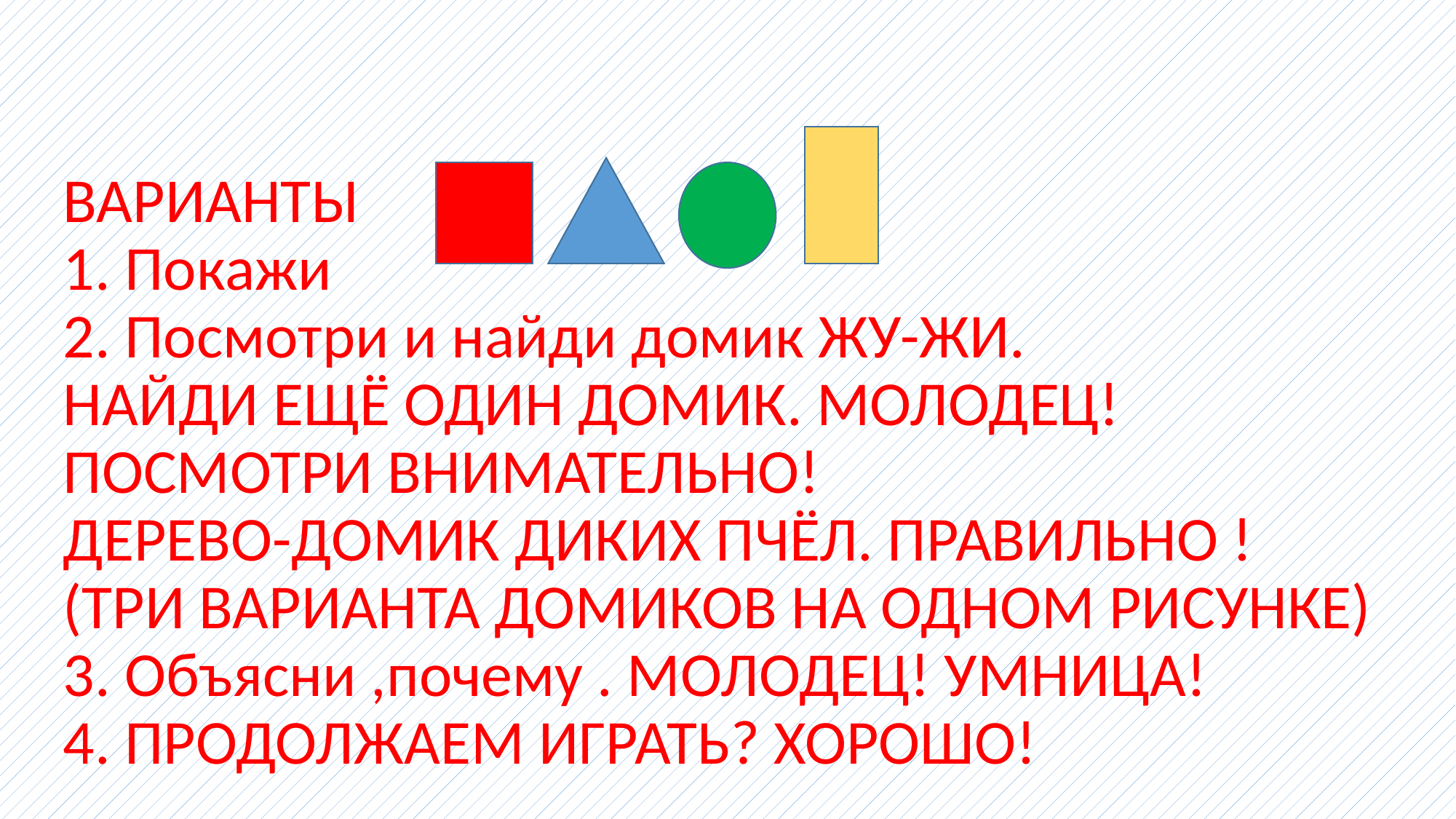

# ВАРИАНТЫ 1. Покажи 2. Посмотри и найди домик ЖУ-ЖИ. НАЙДИ ЕЩЁ ОДИН ДОМИК. МОЛОДЕЦ! ПОСМОТРИ ВНИМАТЕЛЬНО! ДЕРЕВО-ДОМИК ДИКИХ ПЧЁЛ. ПРАВИЛЬНО ! (ТРИ ВАРИАНТА ДОМИКОВ НА ОДНОМ РИСУНКЕ) 3. Объясни ,почему . МОЛОДЕЦ! УМНИЦА! 4. ПРОДОЛЖАЕМ ИГРАТЬ? ХОРОШО!